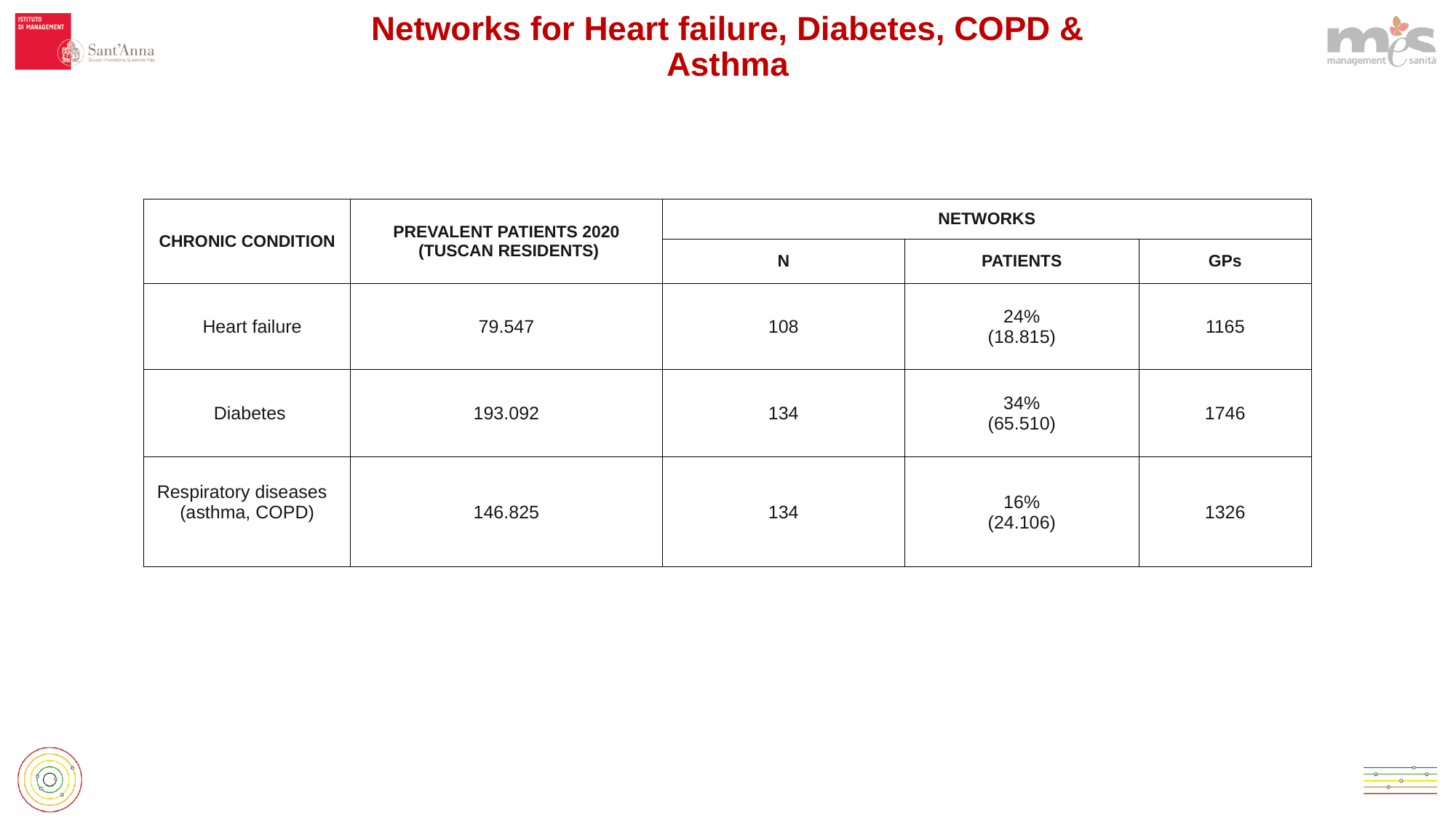

# Networks for Heart failure, Diabetes, COPD & Asthma
| CHRONIC CONDITION | PREVALENT PATIENTS 2020 (TUSCAN RESIDENTS) | NETWORKS |  |  |
| --- | --- | --- | --- | --- |
|  |  | N | PATIENTS | GPs |
| Heart failure | 79.547 | 108 | 24% (18.815) | 1165 |
| Diabetes | 193.092 | 134 | 34% (65.510) | 1746 |
| Respiratory diseases (asthma, COPD) | 146.825 | 134 | 16% (24.106) | 1326 |